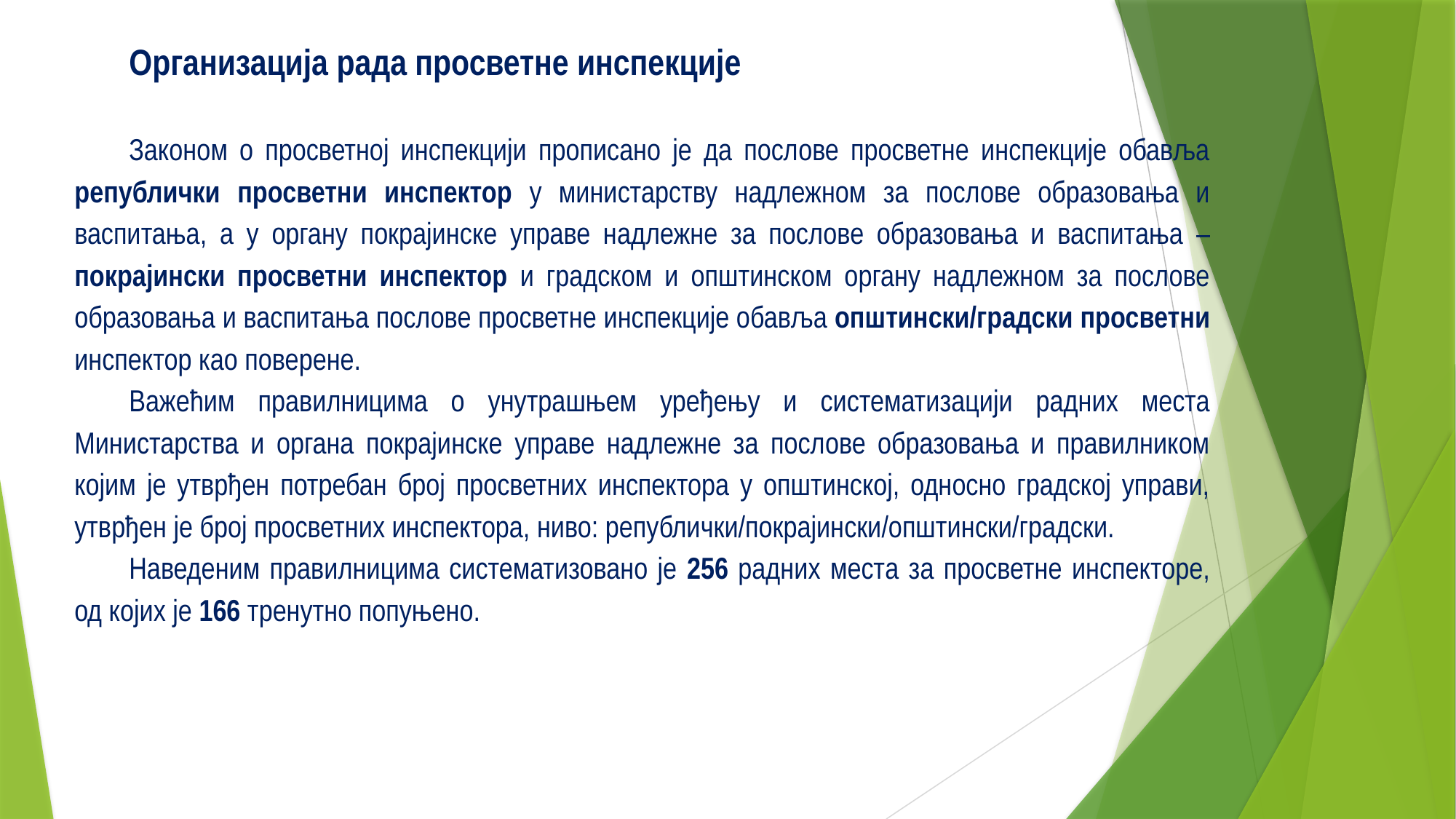

Организација рада просветне инспекције

Законом о просветној инспекцији прописано је да послове просветне инспекције обавља републички просветни инспектор у министарству надлежном за послове образовања и васпитања, а у органу покрајинске управе надлежне за послове образовања и васпитања – покрајински просветни инспектор и градском и општинском органу надлежном за послове образовања и васпитања послове просветне инспекције обавља општински/градски просветни инспектор као поверене.
Важећим правилницима о унутрашњем уређењу и систематизацији радних места Министарства и органа покрајинске управе надлежне за послове образовања и правилником којим је утврђен потребан број просветних инспектора у општинској, односно градској управи, утврђен је број просветних инспектора, ниво: републички/покрајински/општински/градски.
Наведеним правилницима систематизовано је 256 радних места за просветне инспекторе, од којих је 166 тренутно попуњено.